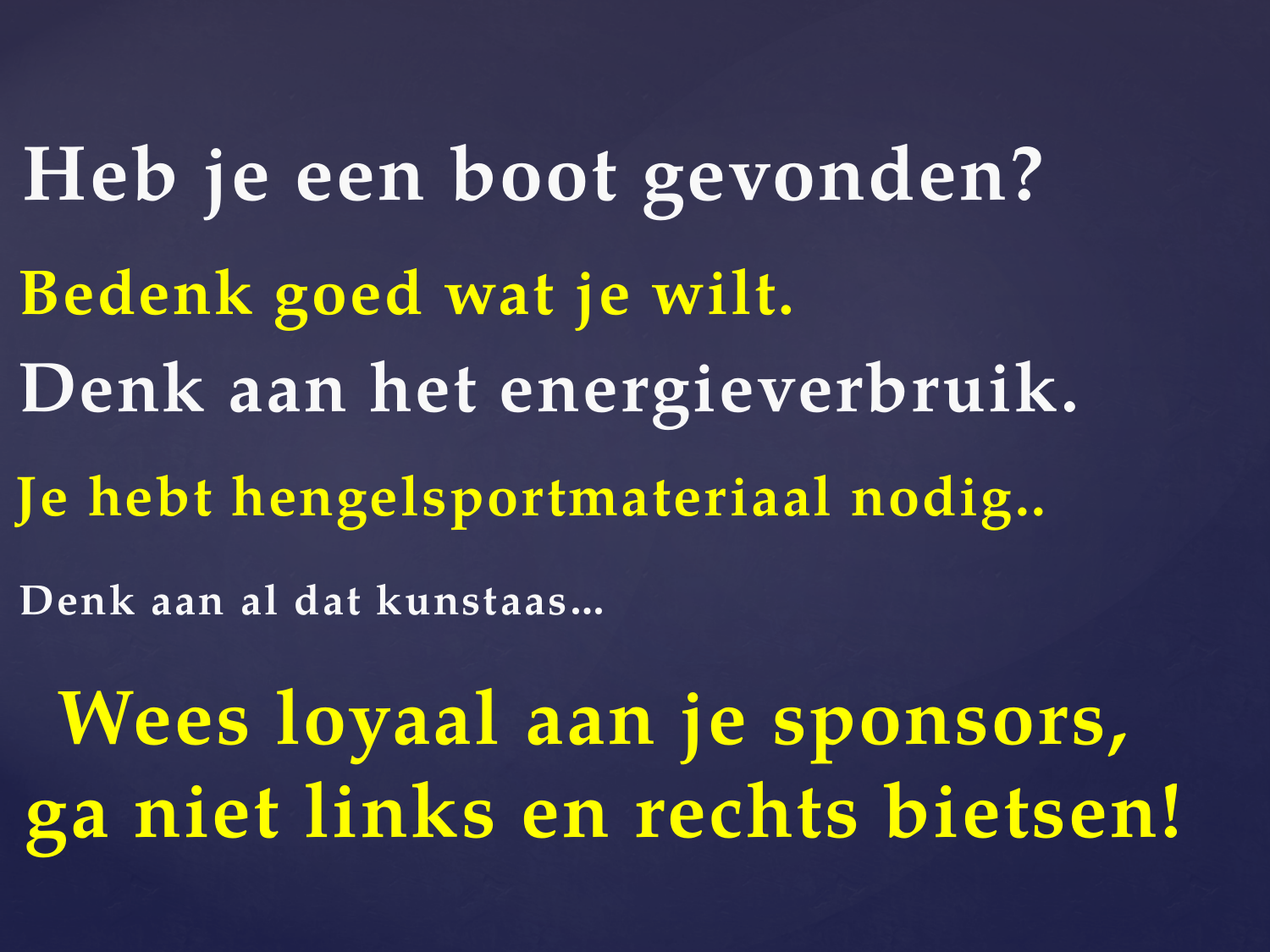

Heb je een boot gevonden?
Bedenk goed wat je wilt.
Denk aan het energieverbruik.
Je hebt hengelsportmateriaal nodig..
Denk aan al dat kunstaas…
Wees loyaal aan je sponsors,
ga niet links en rechts bietsen!